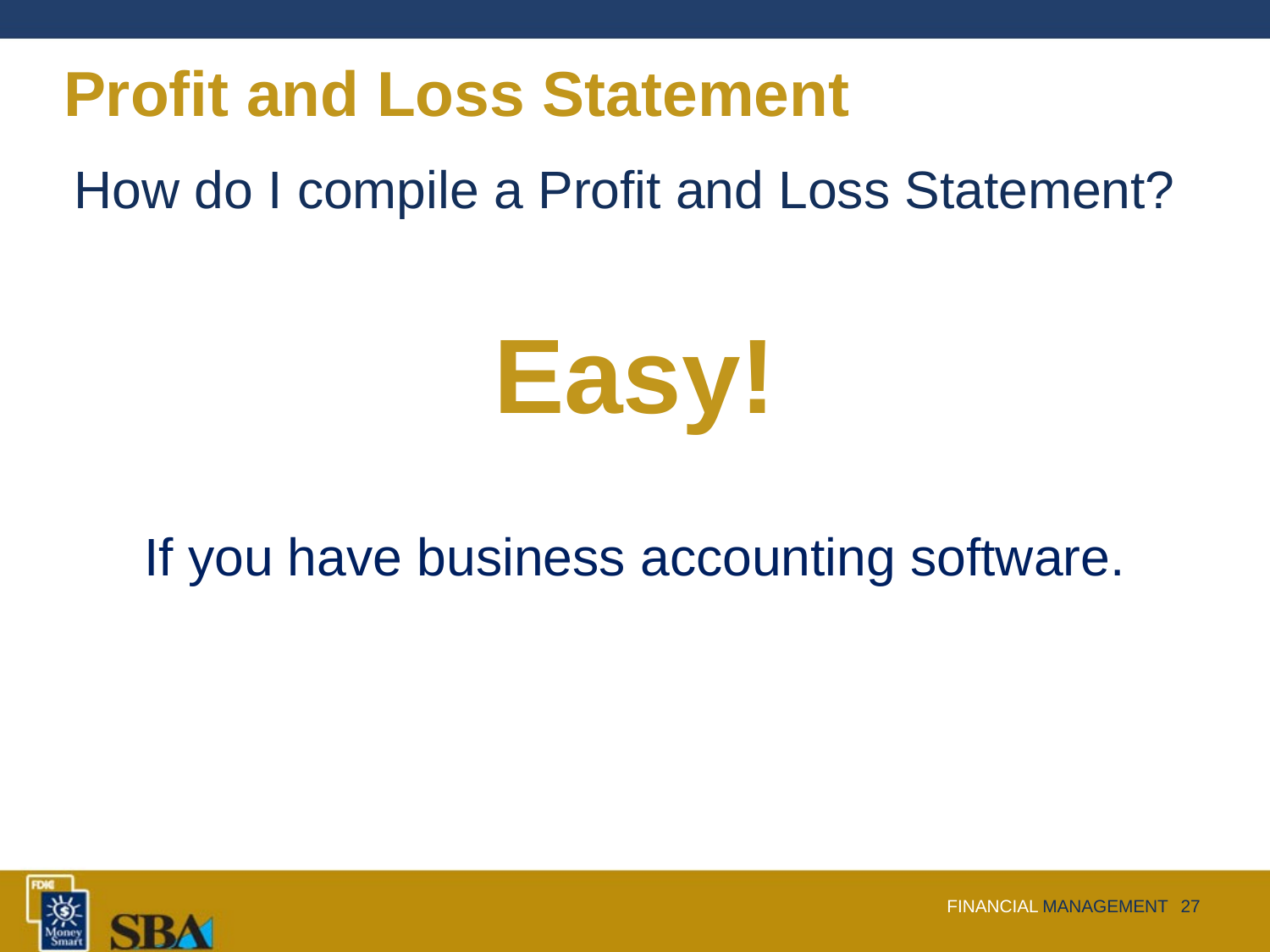

# Profit and Loss Statement
How do I compile a Profit and Loss Statement?

Easy!

If you have business accounting software.